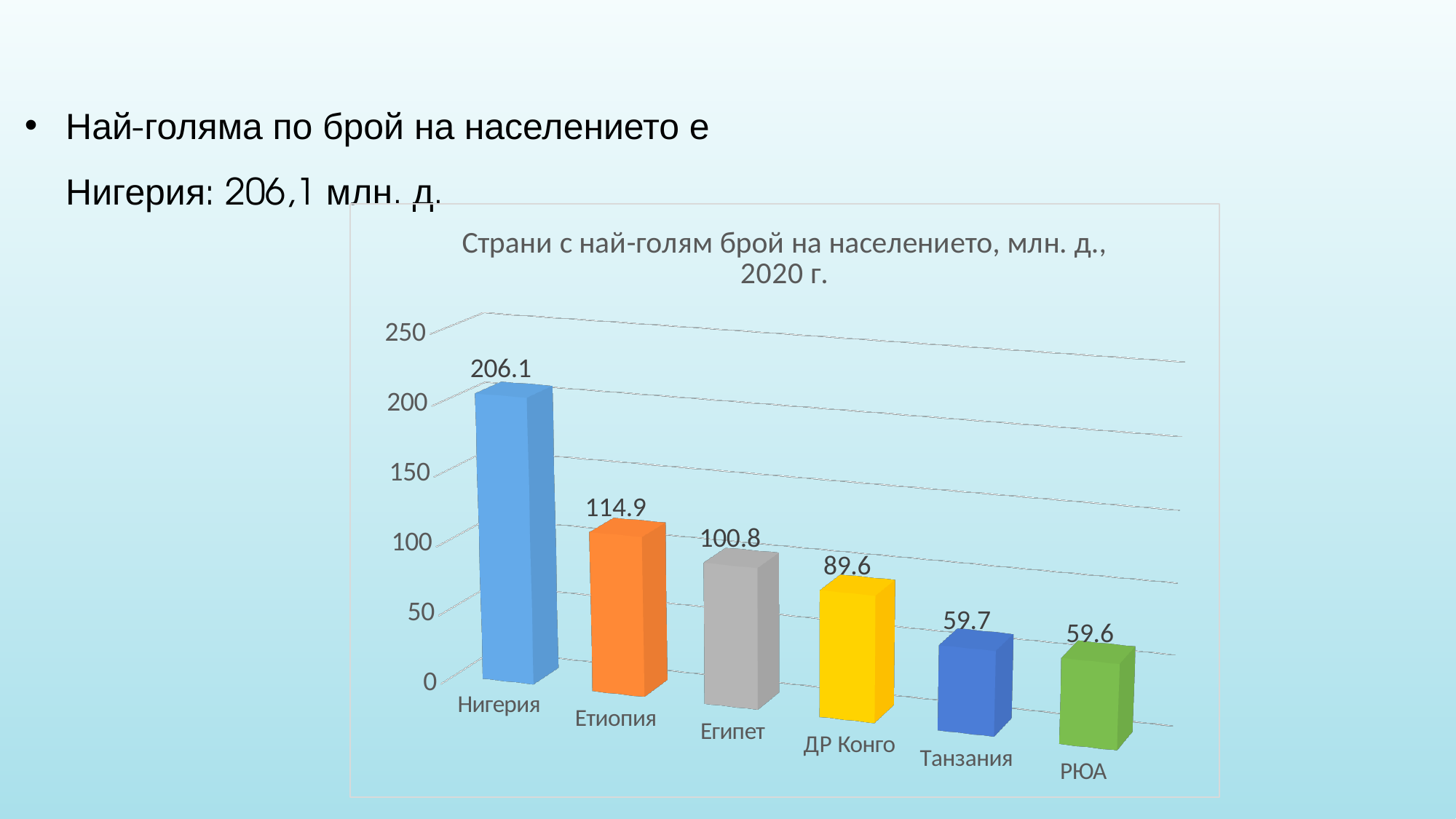

Най-голяма по брой на населението е Нигерия: 206,1 млн. д.

[unsupported chart]